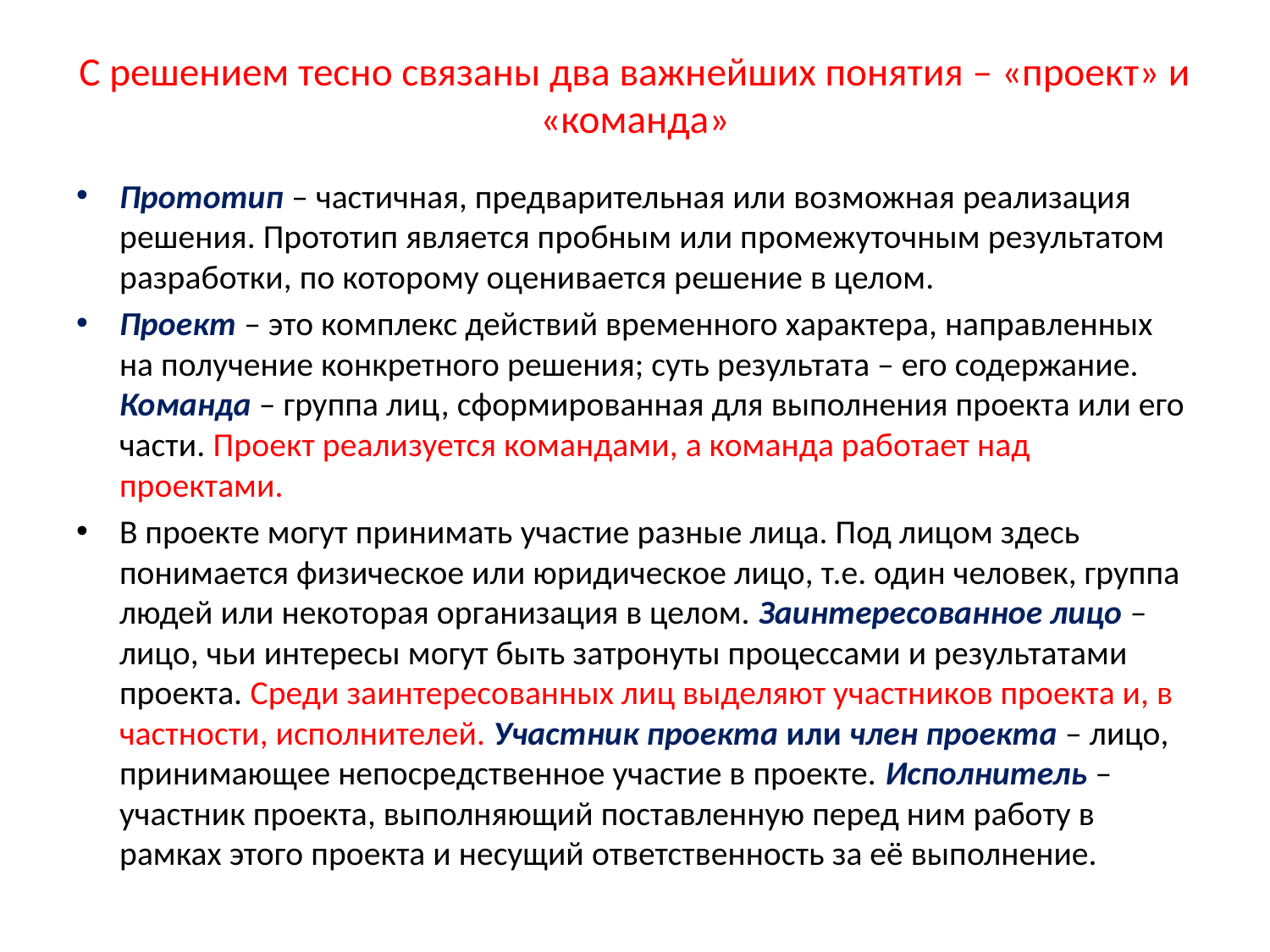

# С решением тесно связаны два важнейших понятия – «проект» и «команда»
Прототип – частичная, предварительная или возможная реализация решения. Прототип является пробным или промежуточным результатом разработки, по которому оценивается решение в целом.
Проект – это комплекс действий временного характера, направленных на получение конкретного решения; суть результата – его содержание. Команда – группа лиц, сформированная для выполнения проекта или его части. Проект реализуется командами, а команда работает над проектами.
В проекте могут принимать участие разные лица. Под лицом здесь понимается физическое или юридическое лицо, т.е. один человек, группа людей или некоторая организация в целом. Заинтересованное лицо – лицо, чьи интересы могут быть затронуты процессами и результатами проекта. Среди заинтересованных лиц выделяют участников проекта и, в частности, исполнителей. Участник проекта или член проекта – лицо, принимающее непосредственное участие в проекте. Исполнитель – участник проекта, выполняющий поставленную перед ним работу в рамках этого проекта и несущий ответственность за её выполнение.